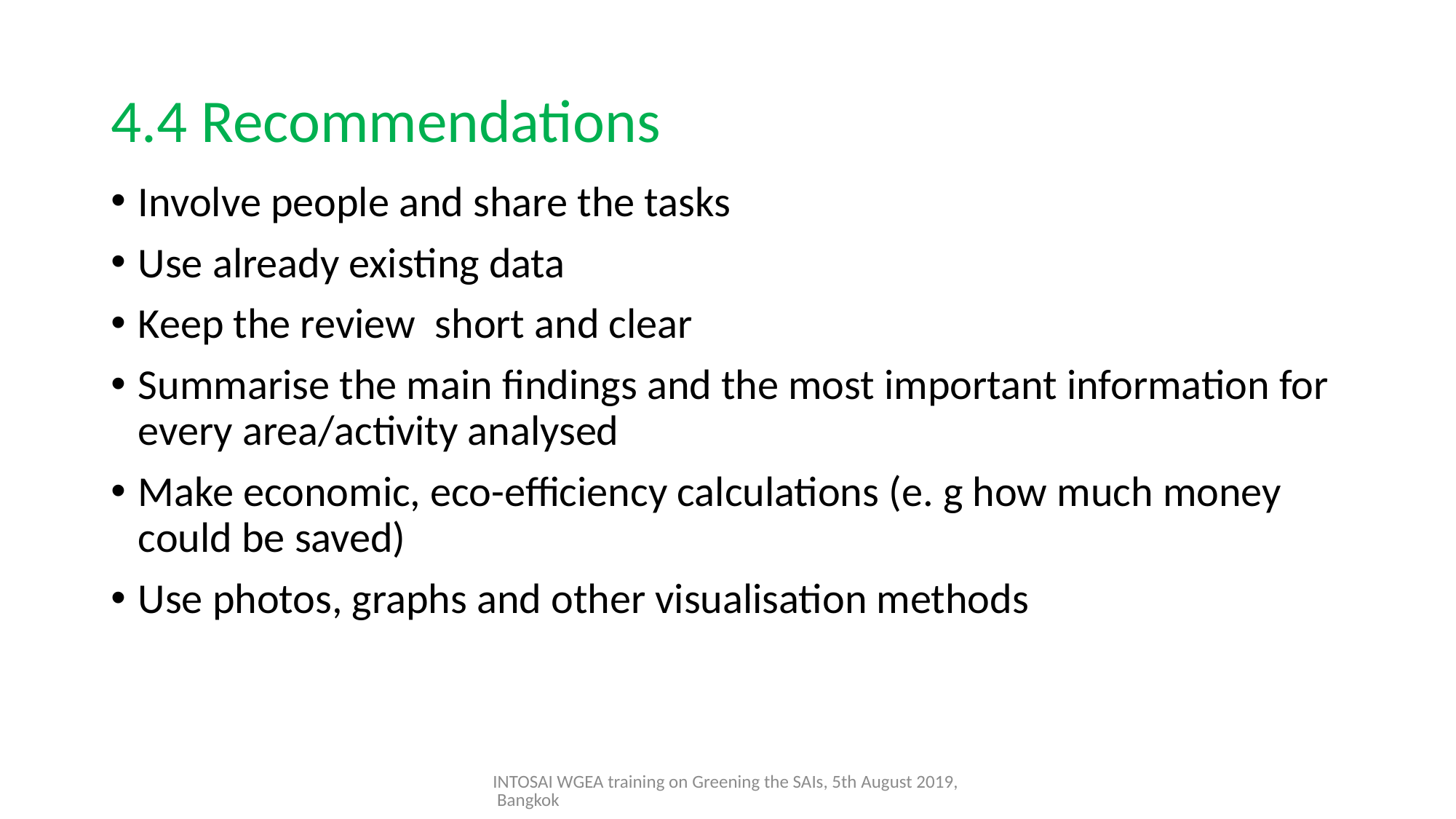

# 4.4 Recommendations
Involve people and share the tasks
Use already existing data
Keep the review  short and clear
Summarise the main findings and the most important information for every area/activity analysed
Make economic, eco-efficiency calculations (e. g how much money could be saved)
Use photos, graphs and other visualisation methods

INTOSAI WGEA training on Greening the SAIs, 5th August 2019, Bangkok